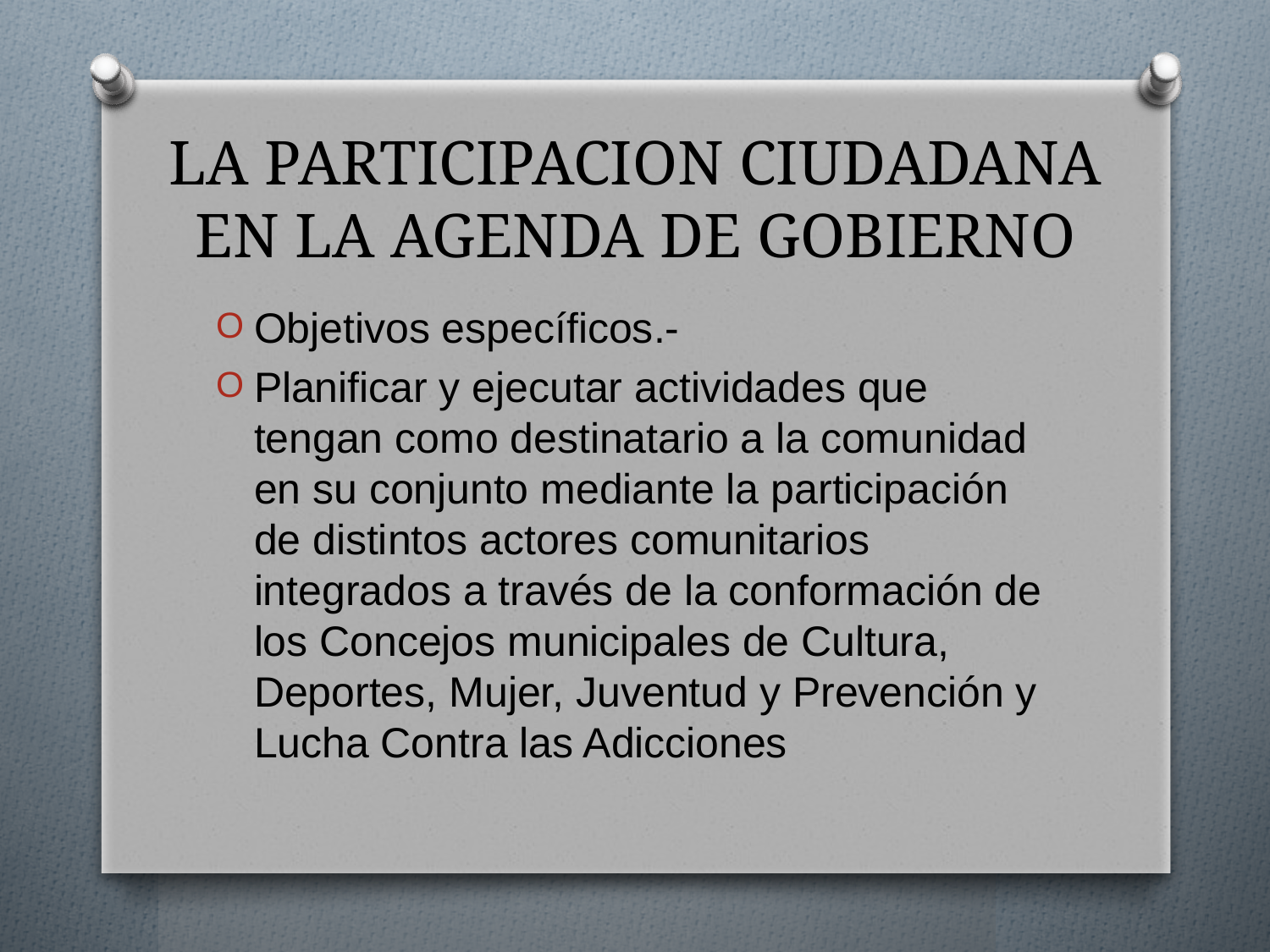

# LA PARTICIPACION CIUDADANA EN LA AGENDA DE GOBIERNO
Objetivos específicos.-
Planificar y ejecutar actividades que tengan como destinatario a la comunidad en su conjunto mediante la participación de distintos actores comunitarios integrados a través de la conformación de los Concejos municipales de Cultura, Deportes, Mujer, Juventud y Prevención y Lucha Contra las Adicciones